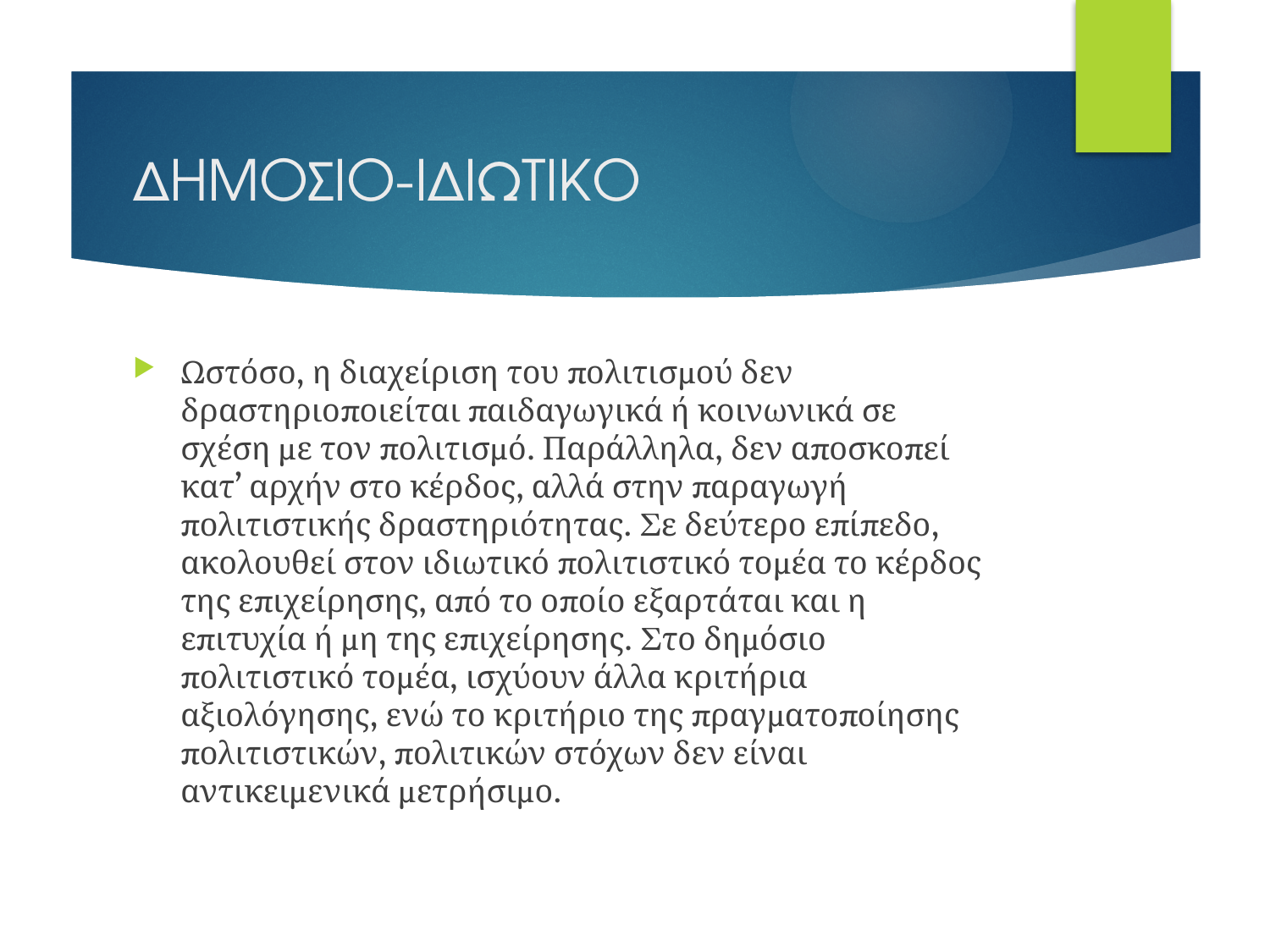

# ΔΗΜΟΣΙΟ-ΙΔΙΩΤΙΚΟ
Ωστόσο, η διαχείριση του πολιτισμού δεν δραστηριοποιείται παιδαγωγικά ή κοινωνικά σε σχέση με τον πολιτισμό. Παράλληλα, δεν αποσκοπεί κατ’ αρχήν στο κέρδος, αλλά στην παραγωγή πολιτιστικής δραστηριότητας. Σε δεύτερο επίπεδο, ακολουθεί στον ιδιωτικό πολιτιστικό τομέα το κέρδος της επιχείρησης, από το οποίο εξαρτάται και η επιτυχία ή μη της επιχείρησης. Στο δημόσιο πολιτιστικό τομέα, ισχύουν άλλα κριτήρια αξιολόγησης, ενώ το κριτήριο της πραγματοποίησης πολιτιστικών, πολιτικών στόχων δεν είναι αντικειμενικά μετρήσιμο.